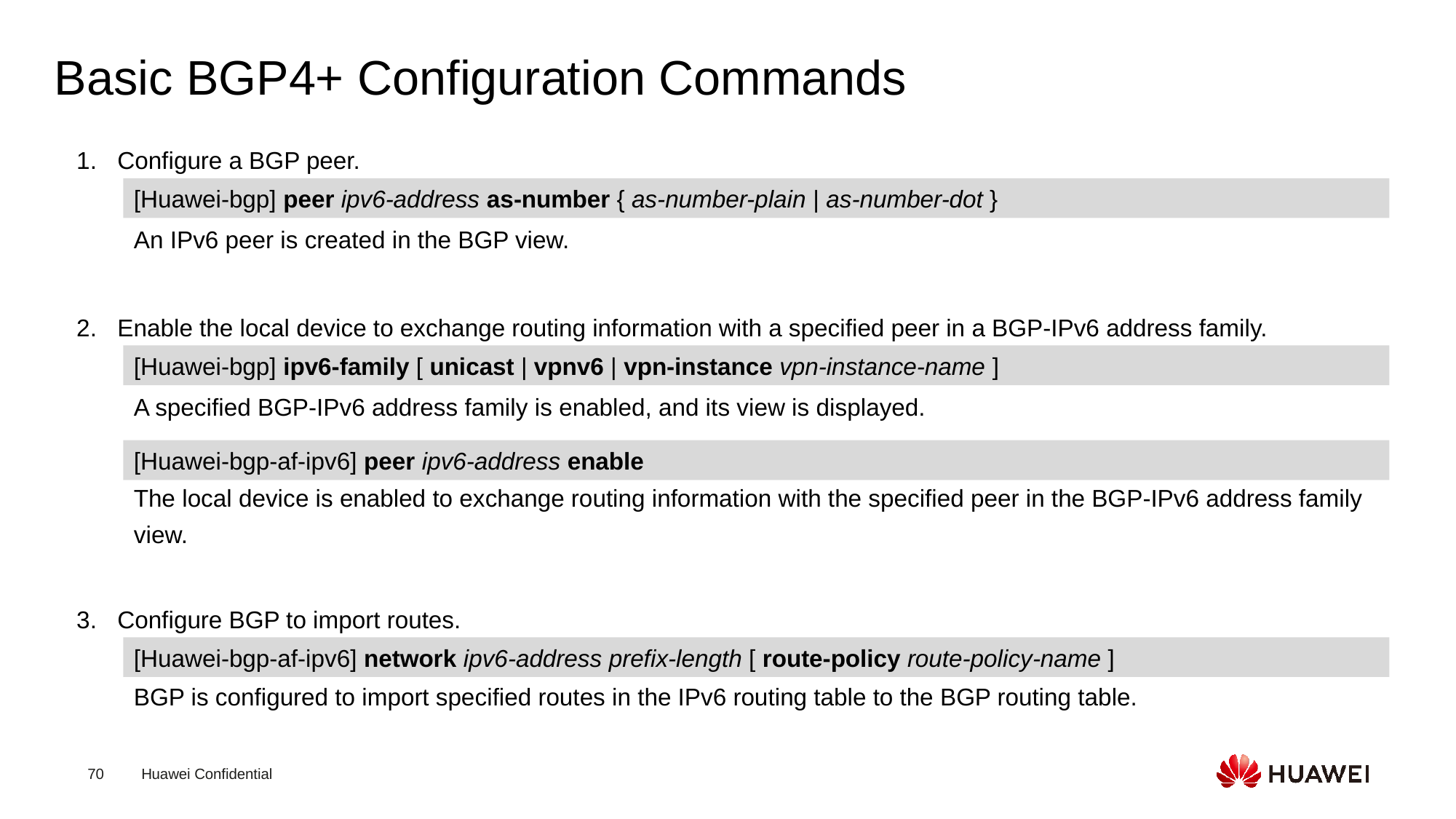

# Basic BGP4+ Configuration Commands
Configure a BGP peer.
[Huawei-bgp] peer ipv6-address as-number { as-number-plain | as-number-dot }
An IPv6 peer is created in the BGP view.
Enable the local device to exchange routing information with a specified peer in a BGP-IPv6 address family.
[Huawei-bgp] ipv6-family [ unicast | vpnv6 | vpn-instance vpn-instance-name ]
A specified BGP-IPv6 address family is enabled, and its view is displayed.
[Huawei-bgp-af-ipv6] peer ipv6-address enable
The local device is enabled to exchange routing information with the specified peer in the BGP-IPv6 address family view.
Configure BGP to import routes.
[Huawei-bgp-af-ipv6] network ipv6-address prefix-length [ route-policy route-policy-name ]
BGP is configured to import specified routes in the IPv6 routing table to the BGP routing table.